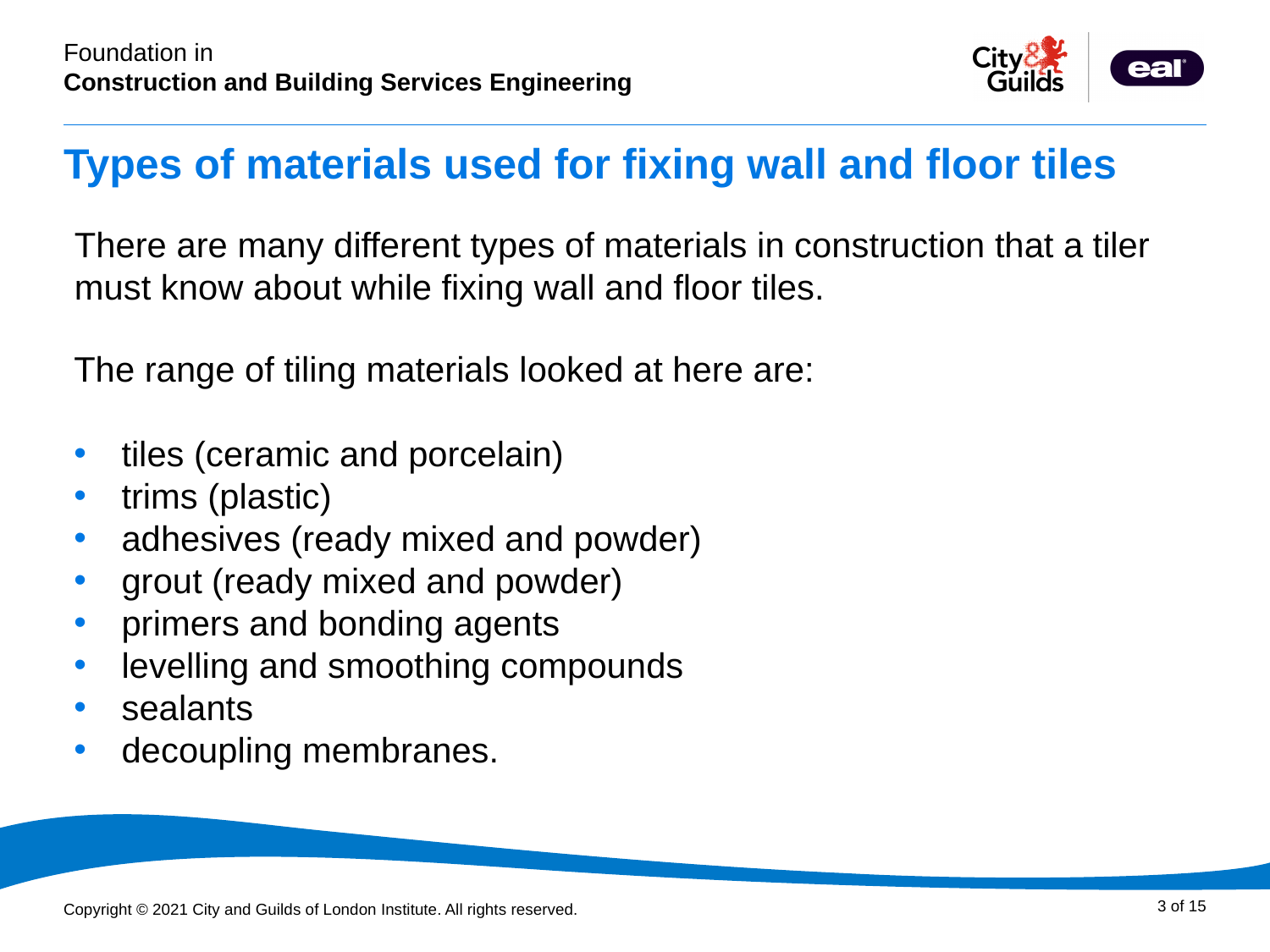

# Types of materials used for fixing wall and floor tiles
There are many different types of materials in construction that a tiler must know about while fixing wall and floor tiles.
The range of tiling materials looked at here are:

tiles (ceramic and porcelain)
trims (plastic)
adhesives (ready mixed and powder)
grout (ready mixed and powder)
primers and bonding agents
levelling and smoothing compounds
sealants
decoupling membranes.